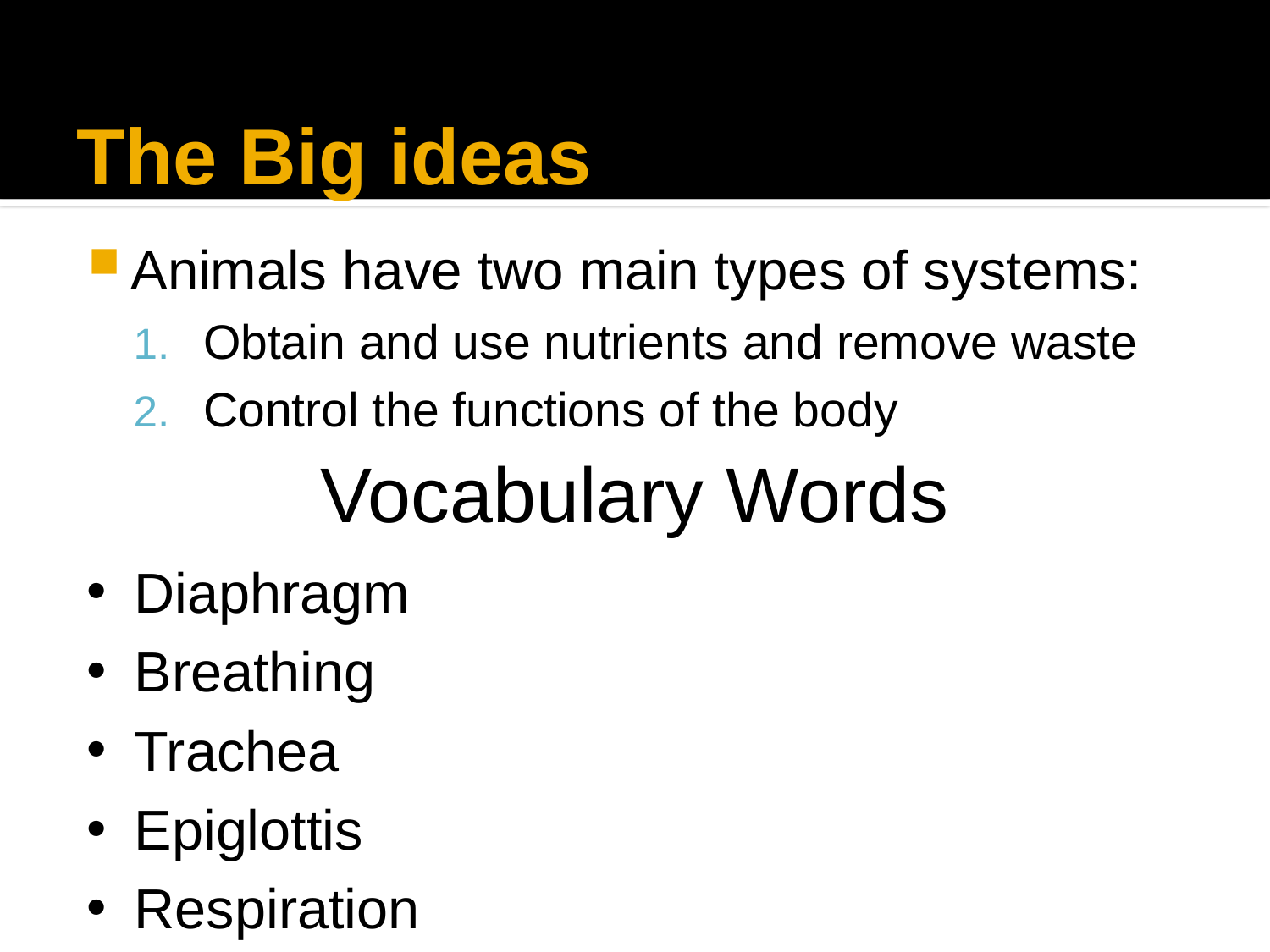

# The Big ideas
Animals have two main types of systems:
Obtain and use nutrients and remove waste
Control the functions of the body

Vocabulary Words
Diaphragm
Breathing
Trachea
Epiglottis
Respiration